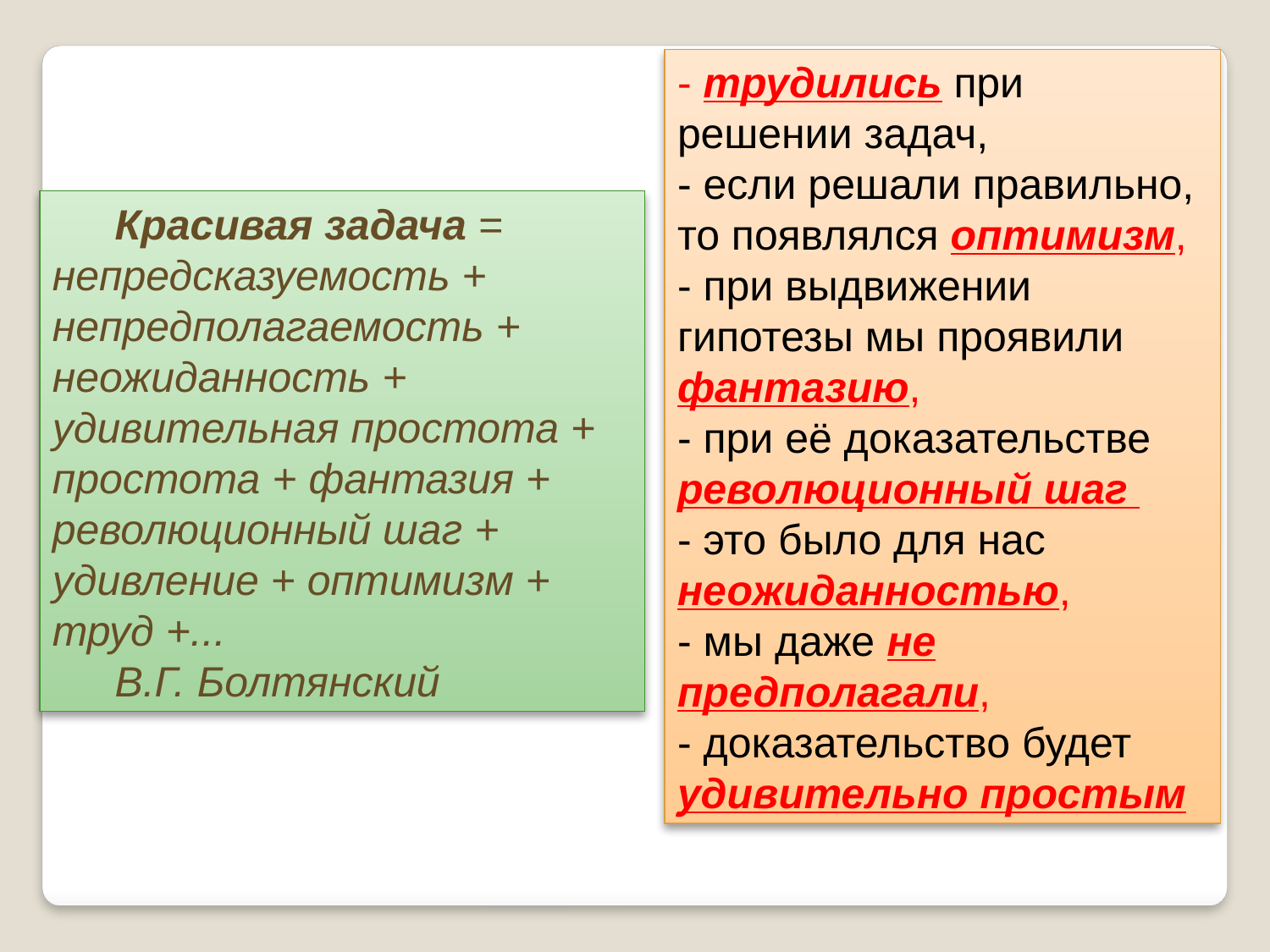

- трудились при решении задач,
- если решали правильно, то появлялся оптимизм,
- при выдвижении гипотезы мы проявили фантазию,
- при её доказательстве революционный шаг
- это было для нас неожиданностью,
- мы даже не предполагали,
- доказательство будет удивительно простым
Красивая задача = непредсказуемость + непредполагаемость + неожиданность + удивительная простота + простота + фантазия + революционный шаг + удивление + оптимизм + труд +...
В.Г. Болтянский